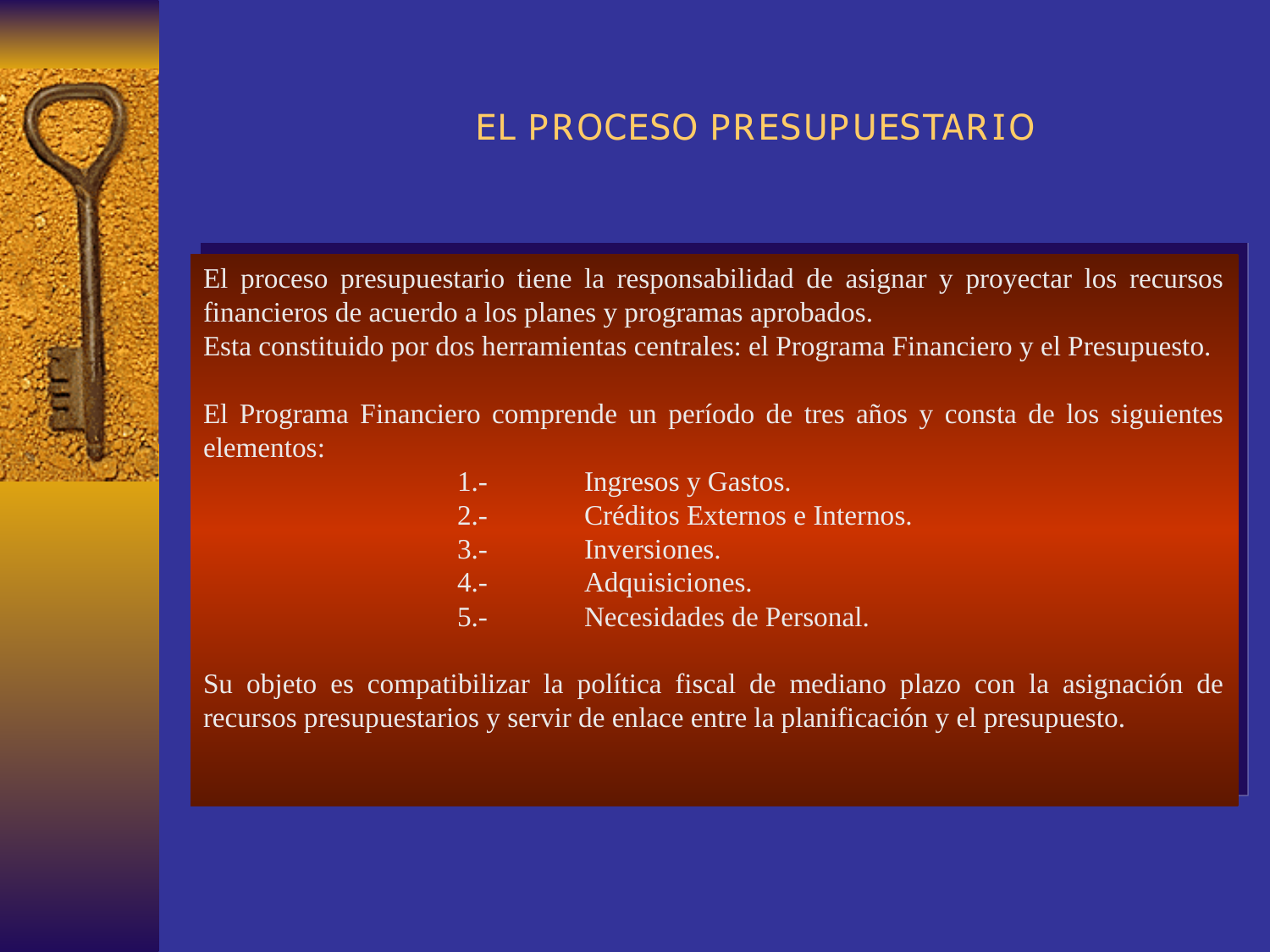

# EL PROCESO PRESUPUESTARIO
El proceso presupuestario tiene la responsabilidad de asignar y proyectar los recursos financieros de acuerdo a los planes y programas aprobados.
Esta constituido por dos herramientas centrales: el Programa Financiero y el Presupuesto.

El Programa Financiero comprende un período de tres años y consta de los siguientes elementos:
		1.-	Ingresos y Gastos.
		2.-	Créditos Externos e Internos.
		3.-	Inversiones.
		4.-	Adquisiciones.
		5.-	Necesidades de Personal.

Su objeto es compatibilizar la política fiscal de mediano plazo con la asignación de recursos presupuestarios y servir de enlace entre la planificación y el presupuesto.